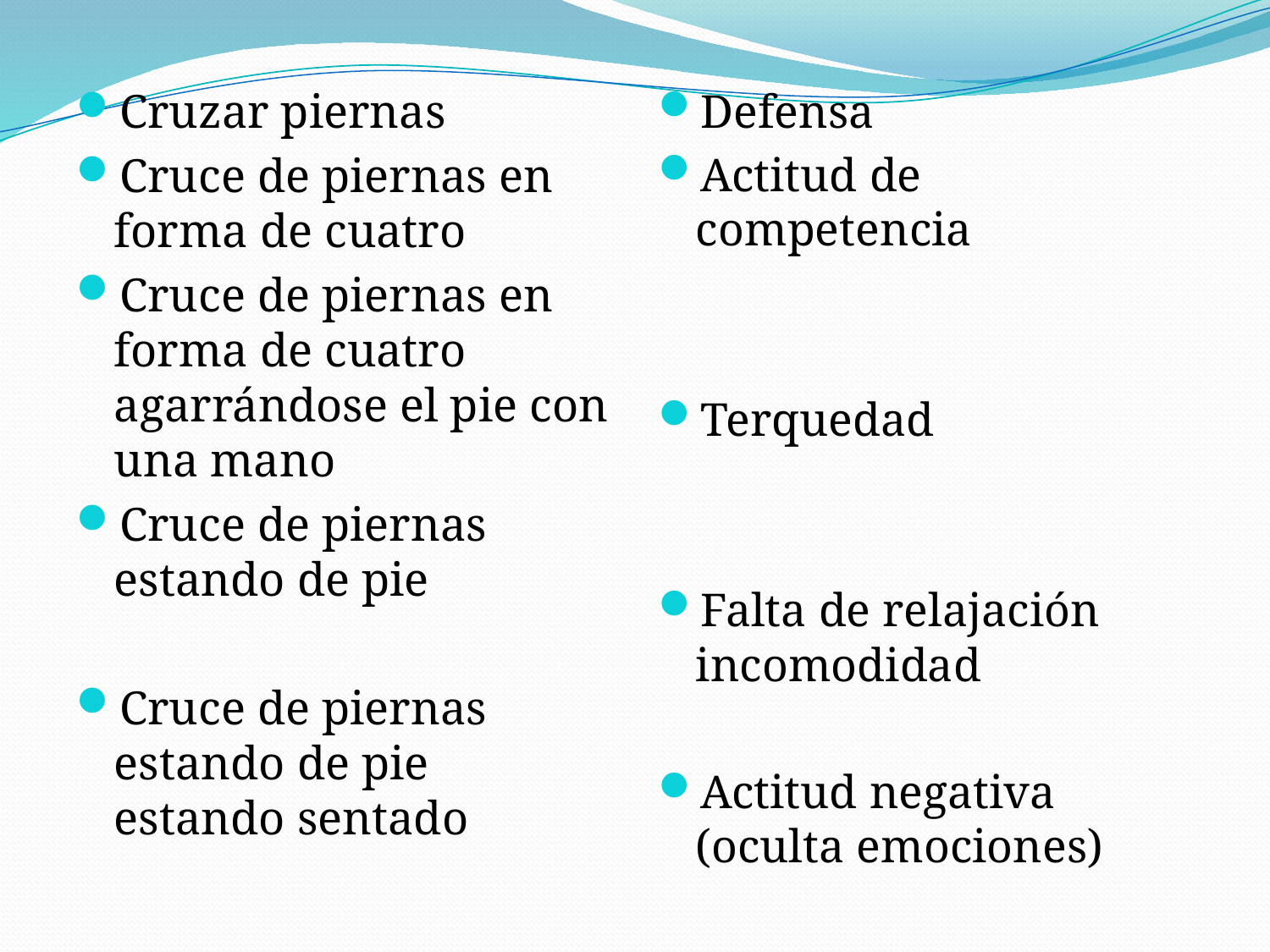

Cruzar piernas
Cruce de piernas en forma de cuatro
Cruce de piernas en forma de cuatro agarrándose el pie con una mano
Cruce de piernas estando de pie

Cruce de piernas estando de pie estando sentado

Defensa
Actitud de competencia

Terquedad

Falta de relajación incomodidad

Actitud negativa (oculta emociones)